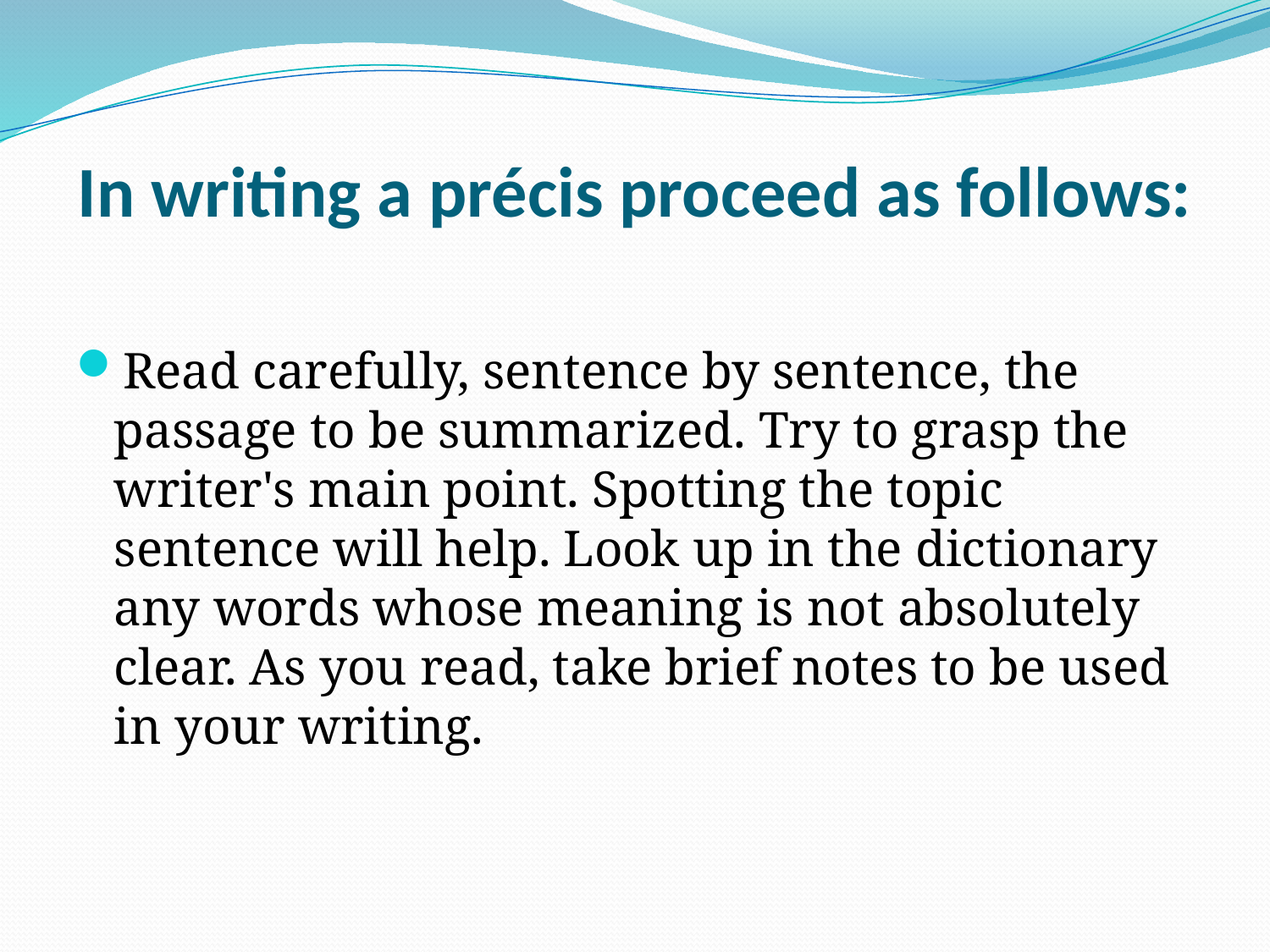

# In writing a précis proceed as follows:

Read carefully, sentence by sentence, the passage to be summarized. Try to grasp the writer's main point. Spotting the topic sentence will help. Look up in the dictionary any words whose meaning is not absolutely clear. As you read, take brief notes to be used in your writing.